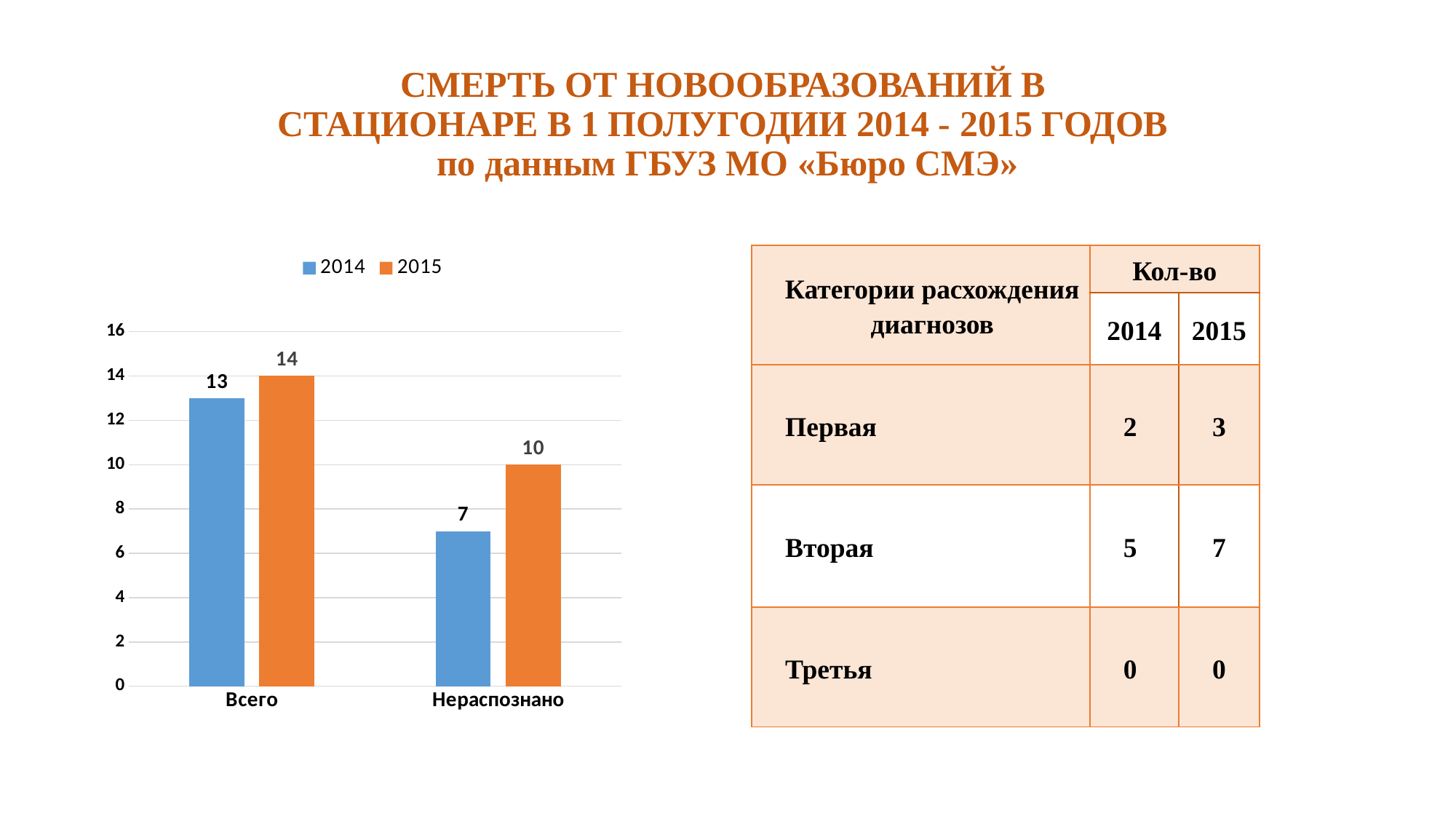

# СМЕРТЬ ОТ НОВООБРАЗОВАНИЙ В СТАЦИОНАРЕ В 1 ПОЛУГОДИИ 2014 - 2015 ГОДОВ по данным ГБУЗ МО «Бюро СМЭ»

### Chart

| Category | 2014 | 2015 |
|---|---|---|
| Всего | 13.0 | 14.0 |
| Нераспознано | 7.0 | 10.0 |
| Категории расхождения диагнозов | Кол-во |  |
| --- | --- | --- |
|  | 2014 | 2015 |
| Первая | 2 | 3 |
| Вторая | 5 | 7 |
| Третья | 0 | 0 |